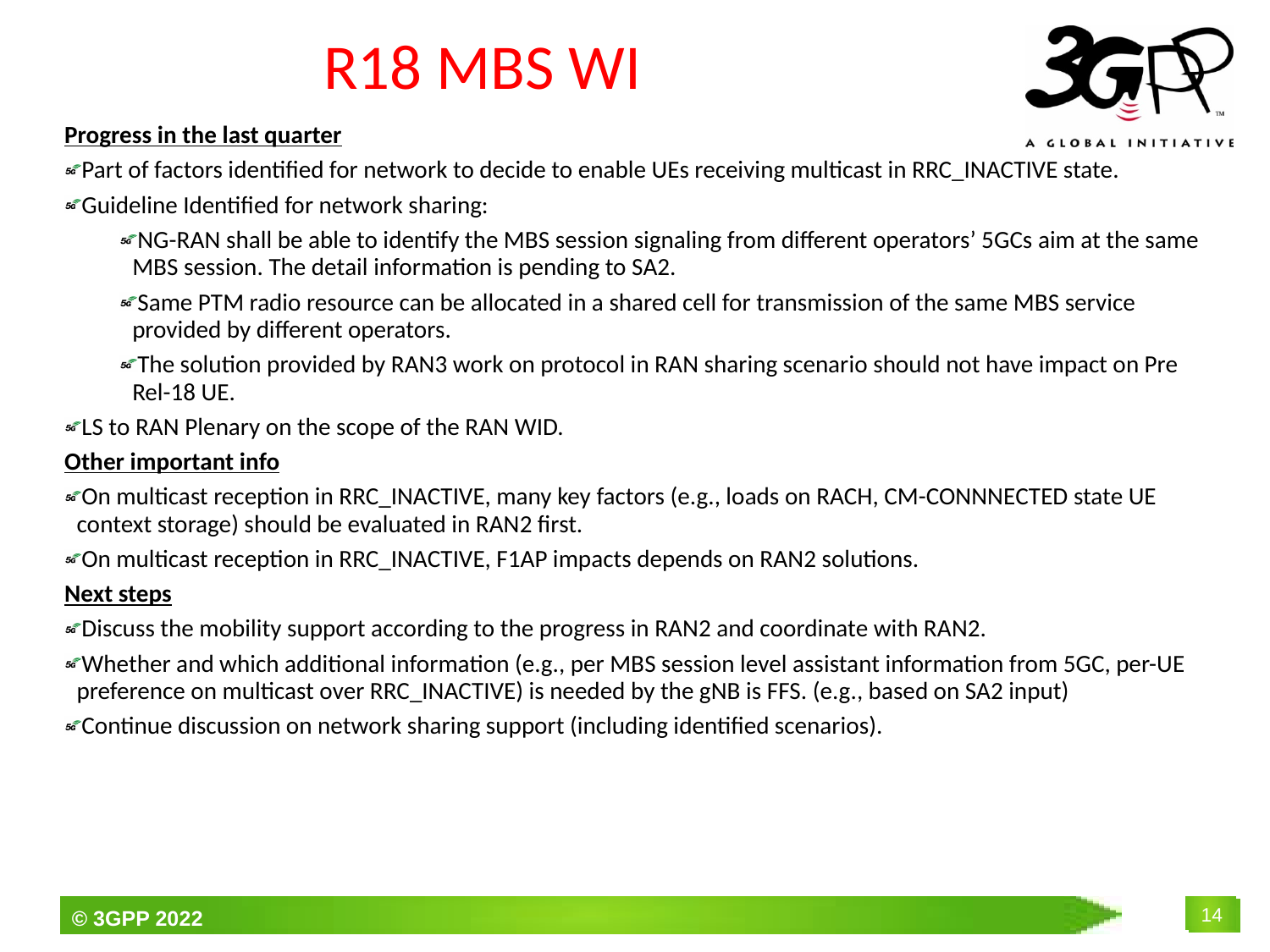

# R18 MBS WI
Progress in the last quarter
Part of factors identified for network to decide to enable UEs receiving multicast in RRC_INACTIVE state.
Guideline Identified for network sharing:
NG-RAN shall be able to identify the MBS session signaling from different operators’ 5GCs aim at the same MBS session. The detail information is pending to SA2.
Same PTM radio resource can be allocated in a shared cell for transmission of the same MBS service provided by different operators.
The solution provided by RAN3 work on protocol in RAN sharing scenario should not have impact on Pre Rel-18 UE.
LS to RAN Plenary on the scope of the RAN WID.
Other important info
On multicast reception in RRC_INACTIVE, many key factors (e.g., loads on RACH, CM-CONNNECTED state UE context storage) should be evaluated in RAN2 first.
On multicast reception in RRC_INACTIVE, F1AP impacts depends on RAN2 solutions.
Next steps
Discuss the mobility support according to the progress in RAN2 and coordinate with RAN2.
Whether and which additional information (e.g., per MBS session level assistant information from 5GC, per-UE preference on multicast over RRC_INACTIVE) is needed by the gNB is FFS. (e.g., based on SA2 input)
Continue discussion on network sharing support (including identified scenarios).

14